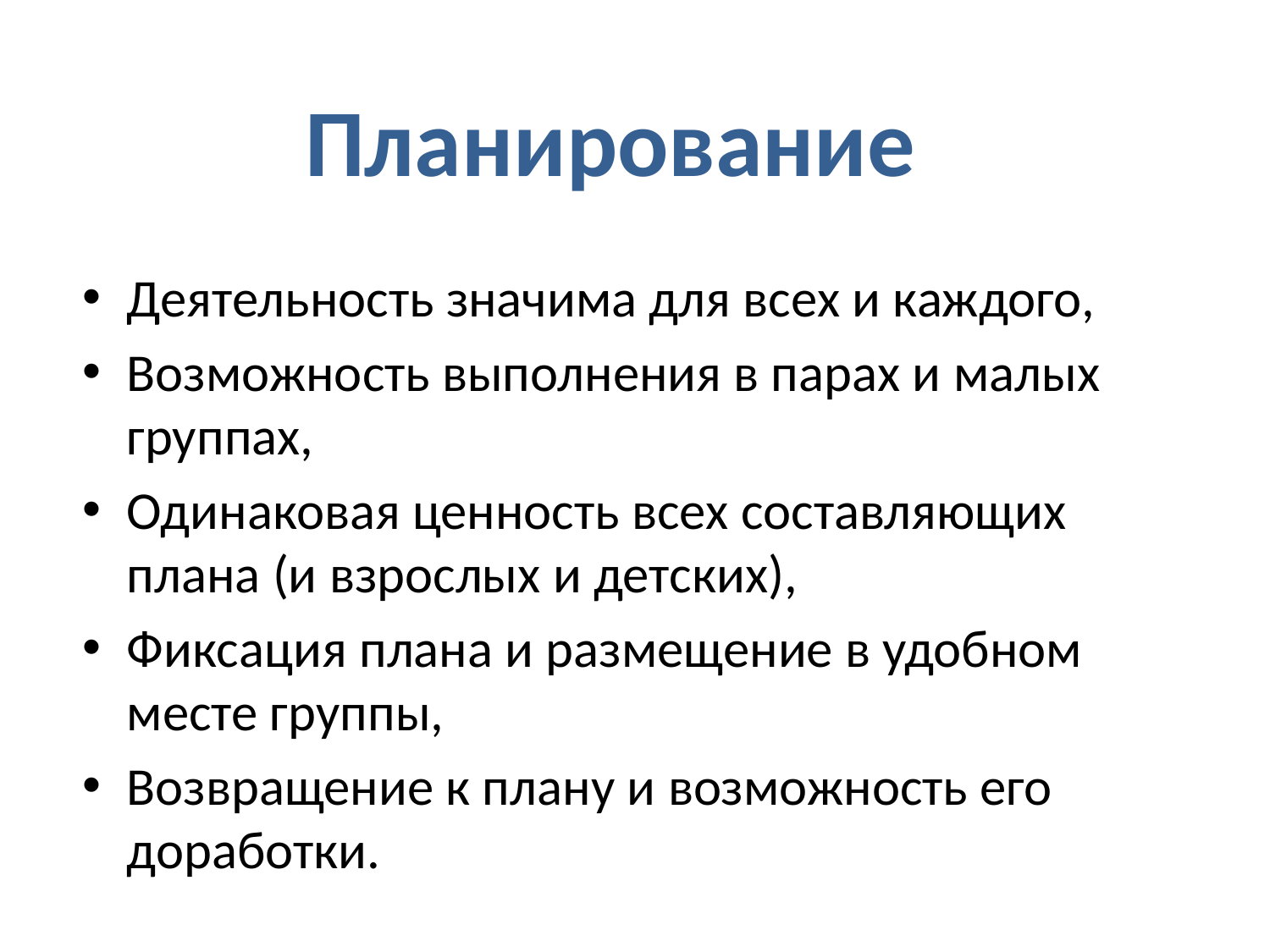

# Планирование
Деятельность значима для всех и каждого,
Возможность выполнения в парах и малых группах,
Одинаковая ценность всех составляющих плана (и взрослых и детских),
Фиксация плана и размещение в удобном месте группы,
Возвращение к плану и возможность его доработки.